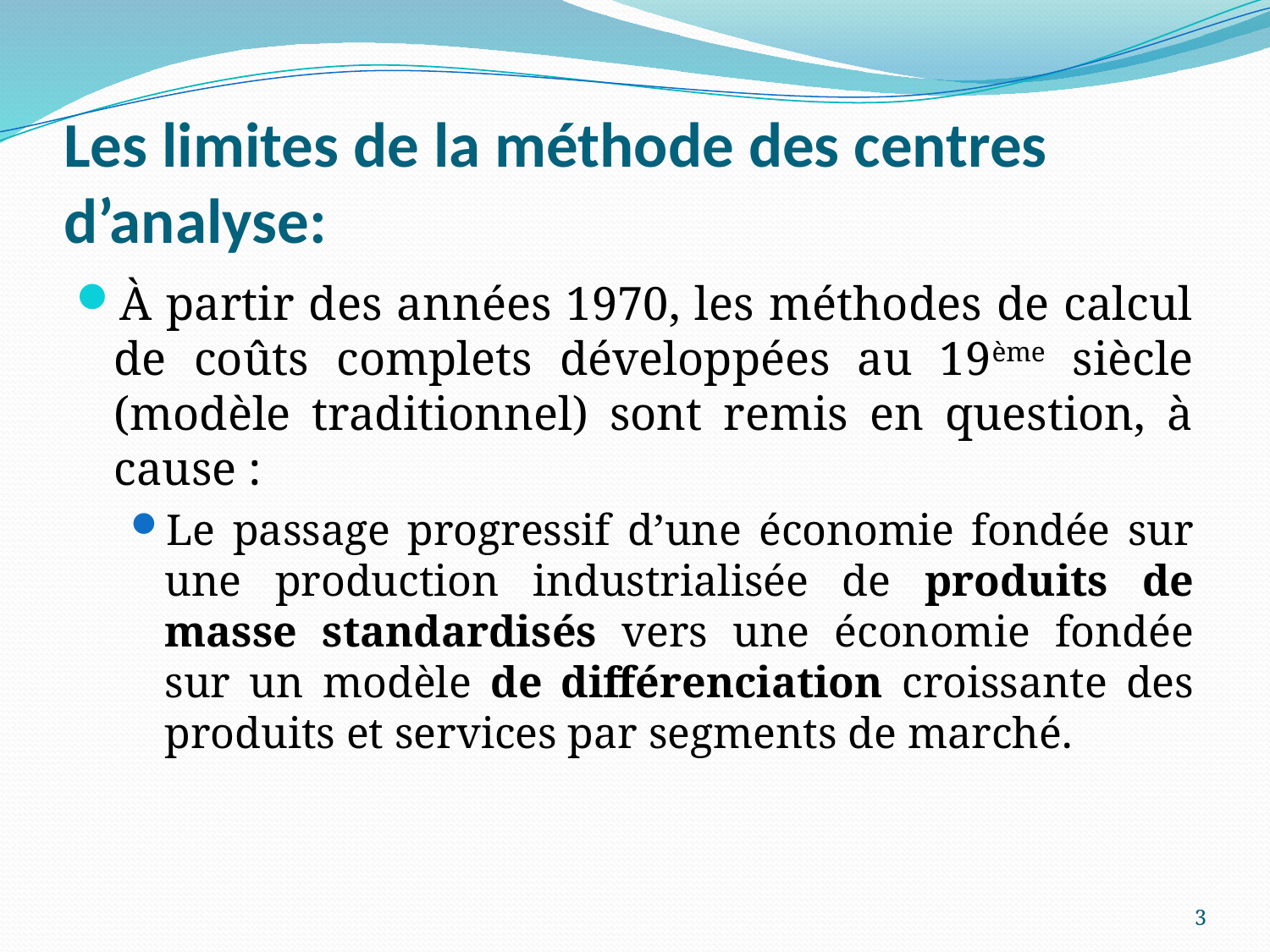

# Les limites de la méthode des centres d’analyse:
À partir des années 1970, les méthodes de calcul de coûts complets développées au 19ème siècle (modèle traditionnel) sont remis en question, à cause :
Le passage progressif d’une économie fondée sur une production industrialisée de produits de masse standardisés vers une économie fondée sur un modèle de différenciation croissante des produits et services par segments de marché.
3